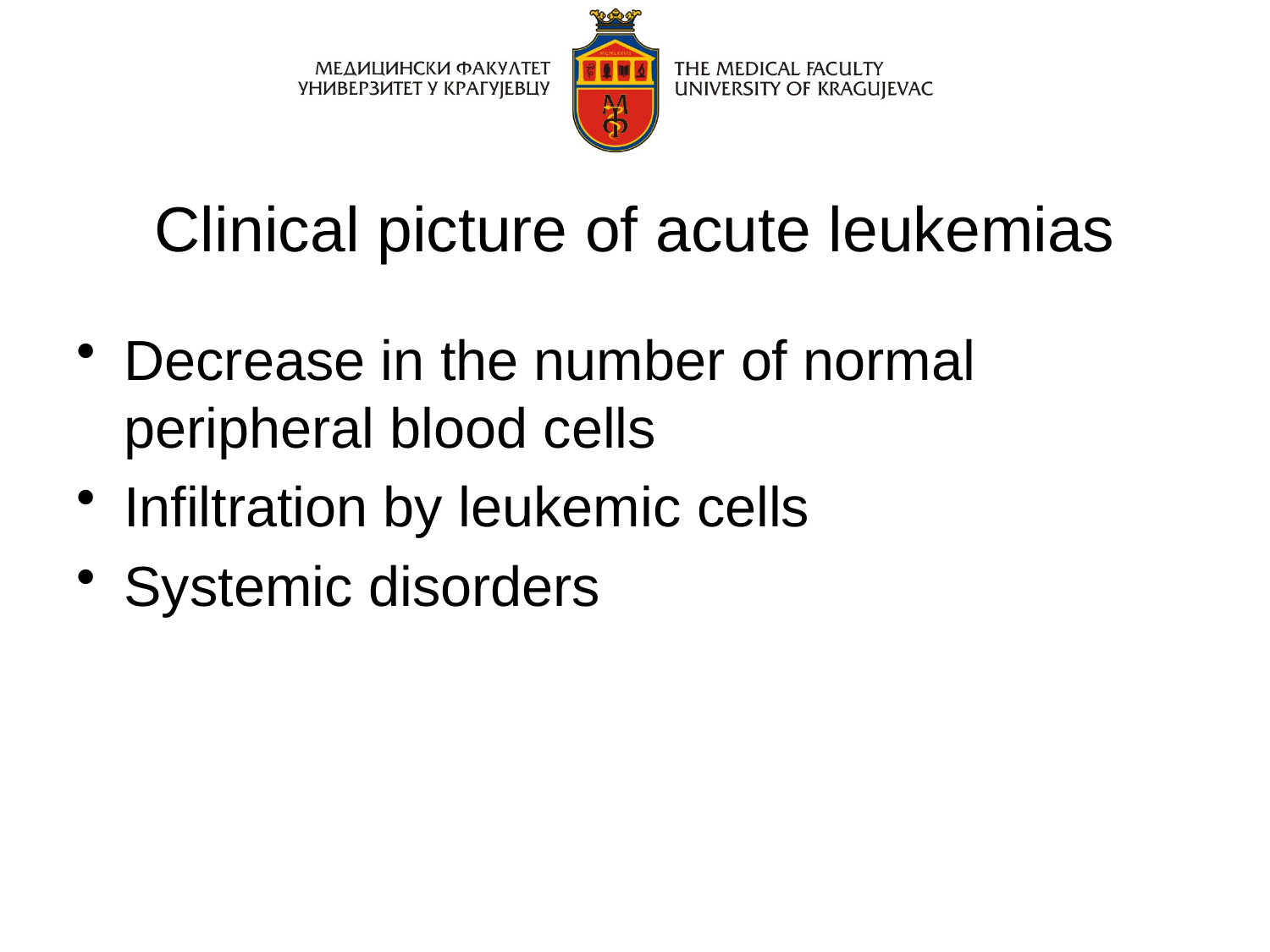

# Clinical picture of acute leukemias
Decrease in the number of normal peripheral blood cells
Infiltration by leukemic cells
Systemic disorders